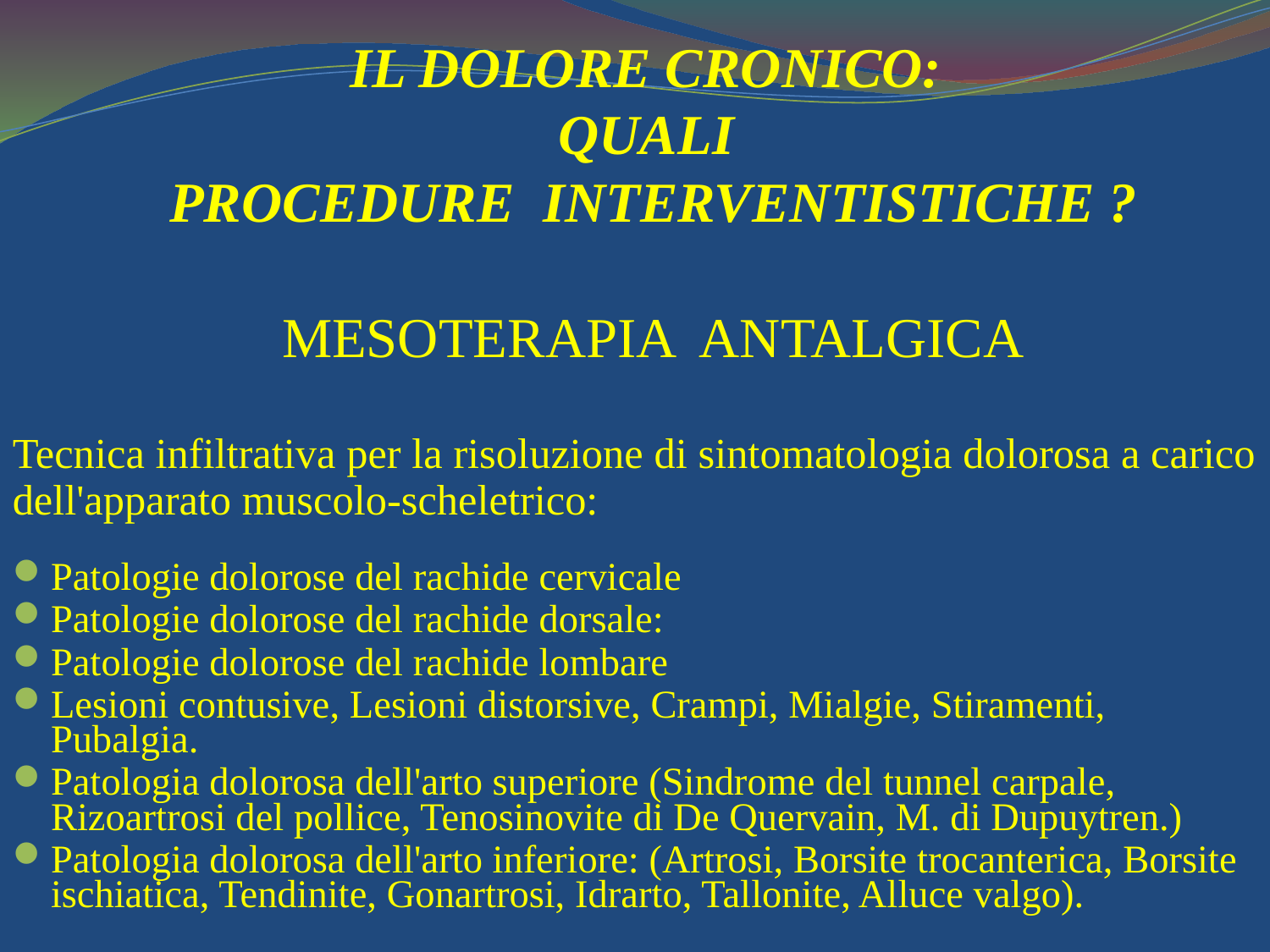

IL DOLORE CRONICO:
QUALI
PROCEDURE  INTERVENTISTICHE ?

MESOTERAPIA  ANTALGICA

Tecnica infiltrativa per la risoluzione di sintomatologia dolorosa a carico
dell'apparato muscolo-scheletrico:
Patologie dolorose del rachide cervicale
Patologie dolorose del rachide dorsale:
Patologie dolorose del rachide lombare
Lesioni contusive, Lesioni distorsive, Crampi, Mialgie, Stiramenti, Pubalgia.
Patologia dolorosa dell'arto superiore (Sindrome del tunnel carpale, Rizoartrosi del pollice, Tenosinovite di De Quervain, M. di Dupuytren.)
Patologia dolorosa dell'arto inferiore: (Artrosi, Borsite trocanterica, Borsite ischiatica, Tendinite, Gonartrosi, Idrarto, Tallonite, Alluce valgo).